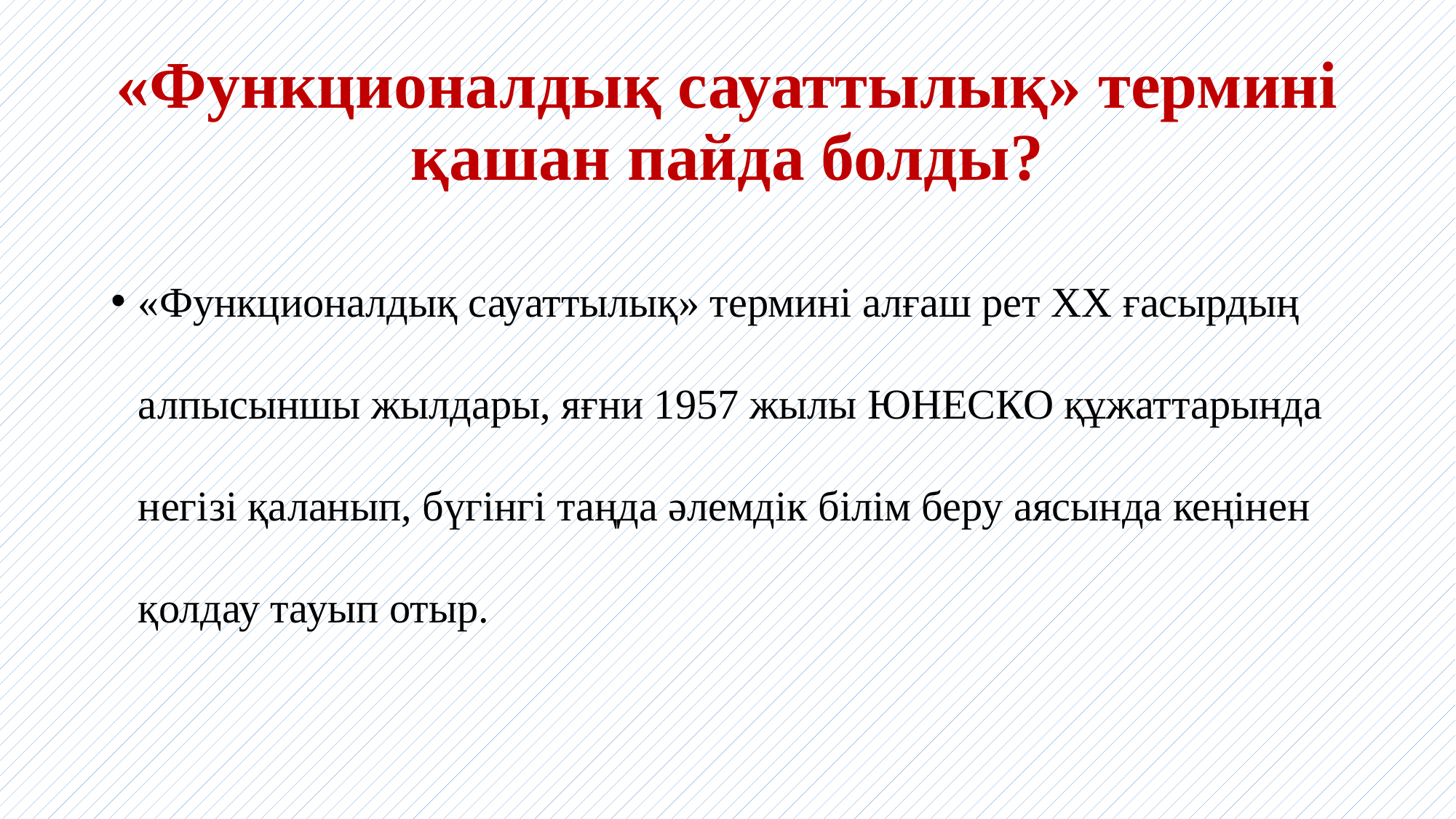

# «Функционалдық сауаттылық» термині қашан пайда болды?
«Функционалдық сауаттылық» термині алғаш рет ХХ ғасырдың алпысыншы жылдары, яғни 1957 жылы ЮНЕСКО құжаттарында негізі қаланып, бүгінгі таңда әлемдік білім беру аясында кеңінен қолдау тауып отыр.